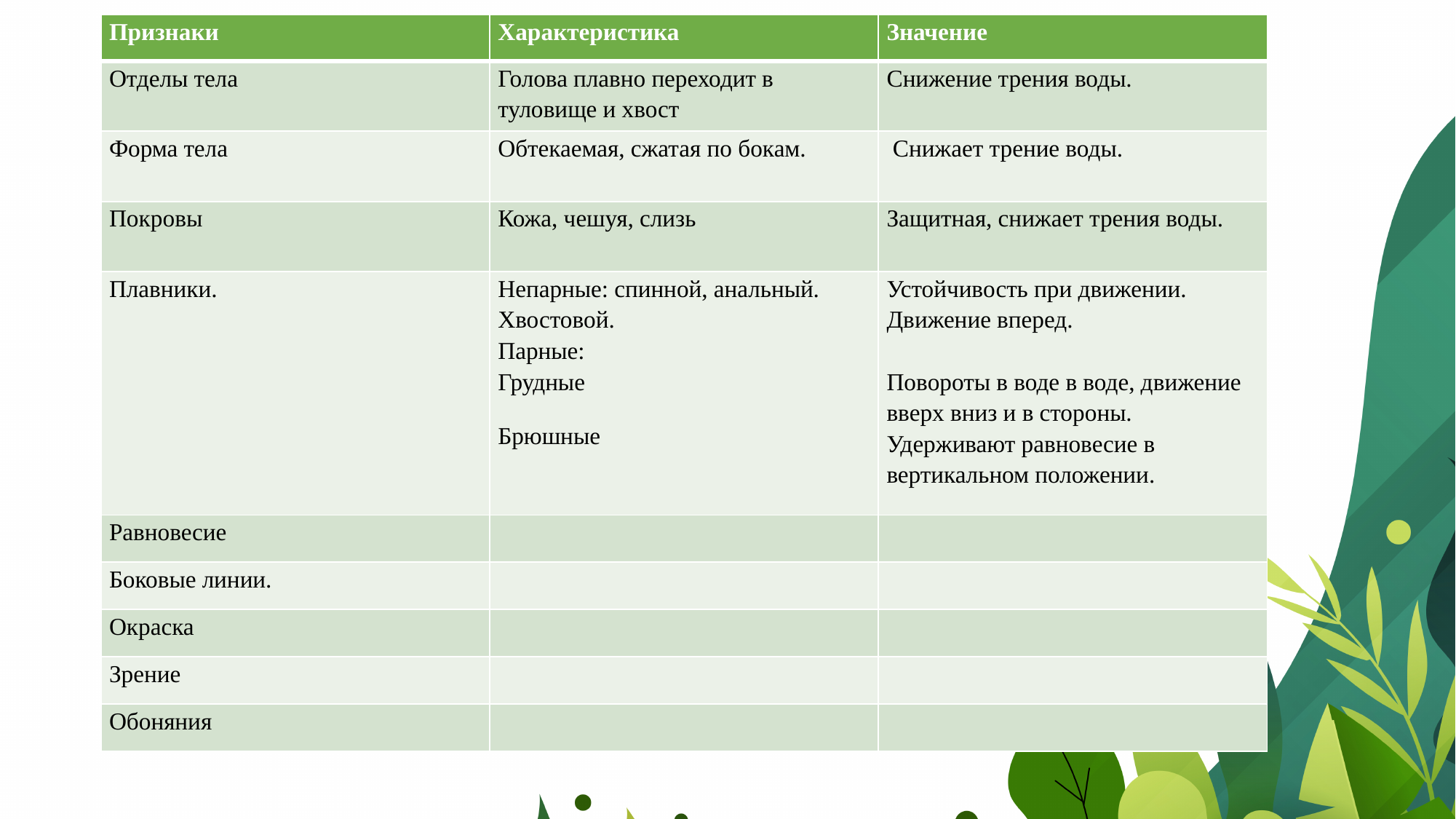

| Признаки | Характеристика | Значение |
| --- | --- | --- |
| Отделы тела | Голова плавно переходит в туловище и хвост | Снижение трения воды. |
| Форма тела | Обтекаемая, сжатая по бокам. | Снижает трение воды. |
| Покровы | Кожа, чешуя, слизь | Защитная, снижает трения воды. |
| Плавники. | Непарные: спинной, анальный. Хвостовой. Парные: Грудные Брюшные | Устойчивость при движении. Движение вперед.   Повороты в воде в воде, движение вверх вниз и в стороны. Удерживают равновесие в вертикальном положении. |
| Равновесие |  |  |
| Боковые линии. |  |  |
| Окраска |  |  |
| Зрение |  |  |
| Обоняния |  |  |